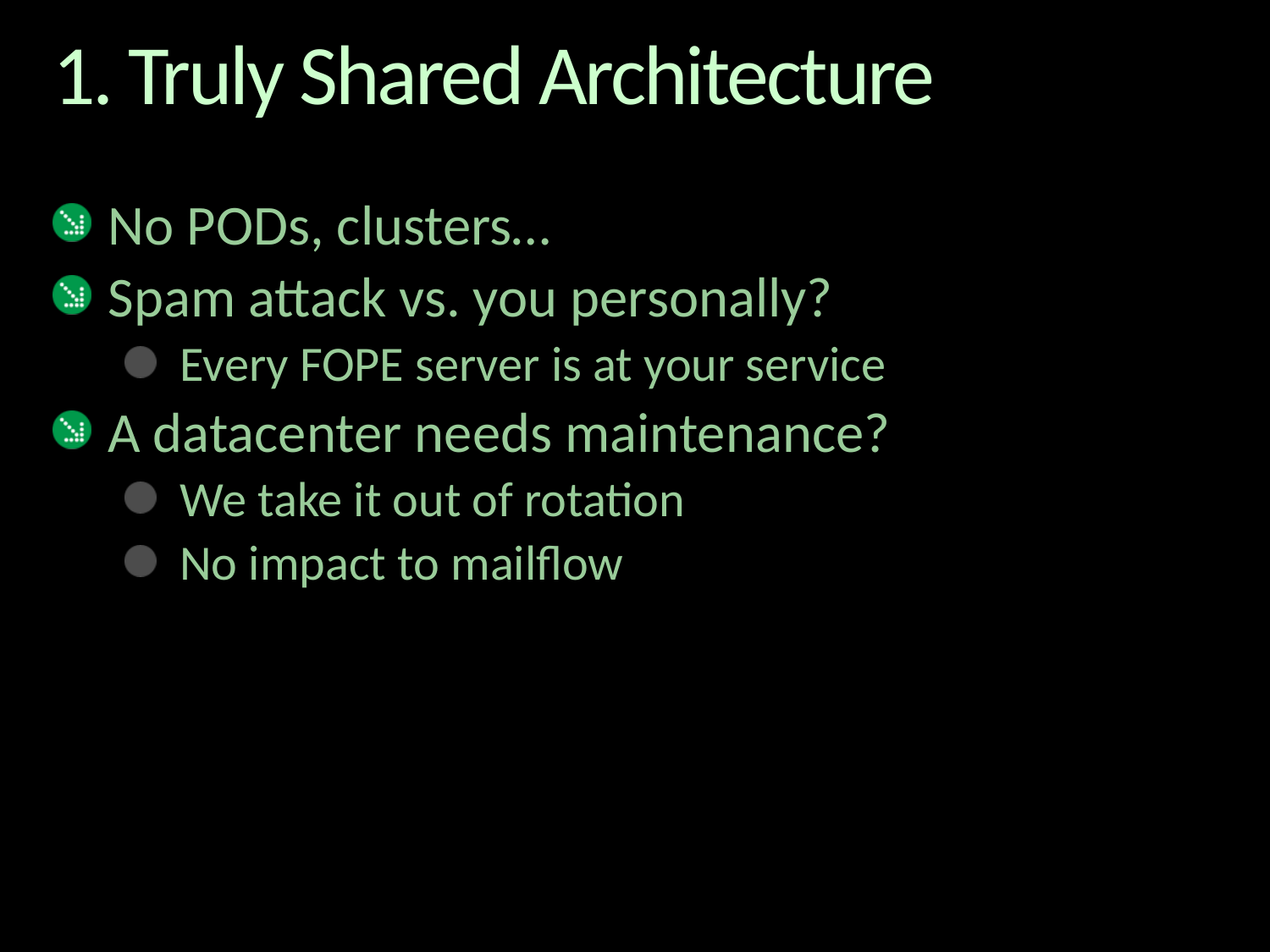

# 1. Truly Shared Architecture
No PODs, clusters…
Spam attack vs. you personally?
Every FOPE server is at your service
A datacenter needs maintenance?
We take it out of rotation
No impact to mailflow